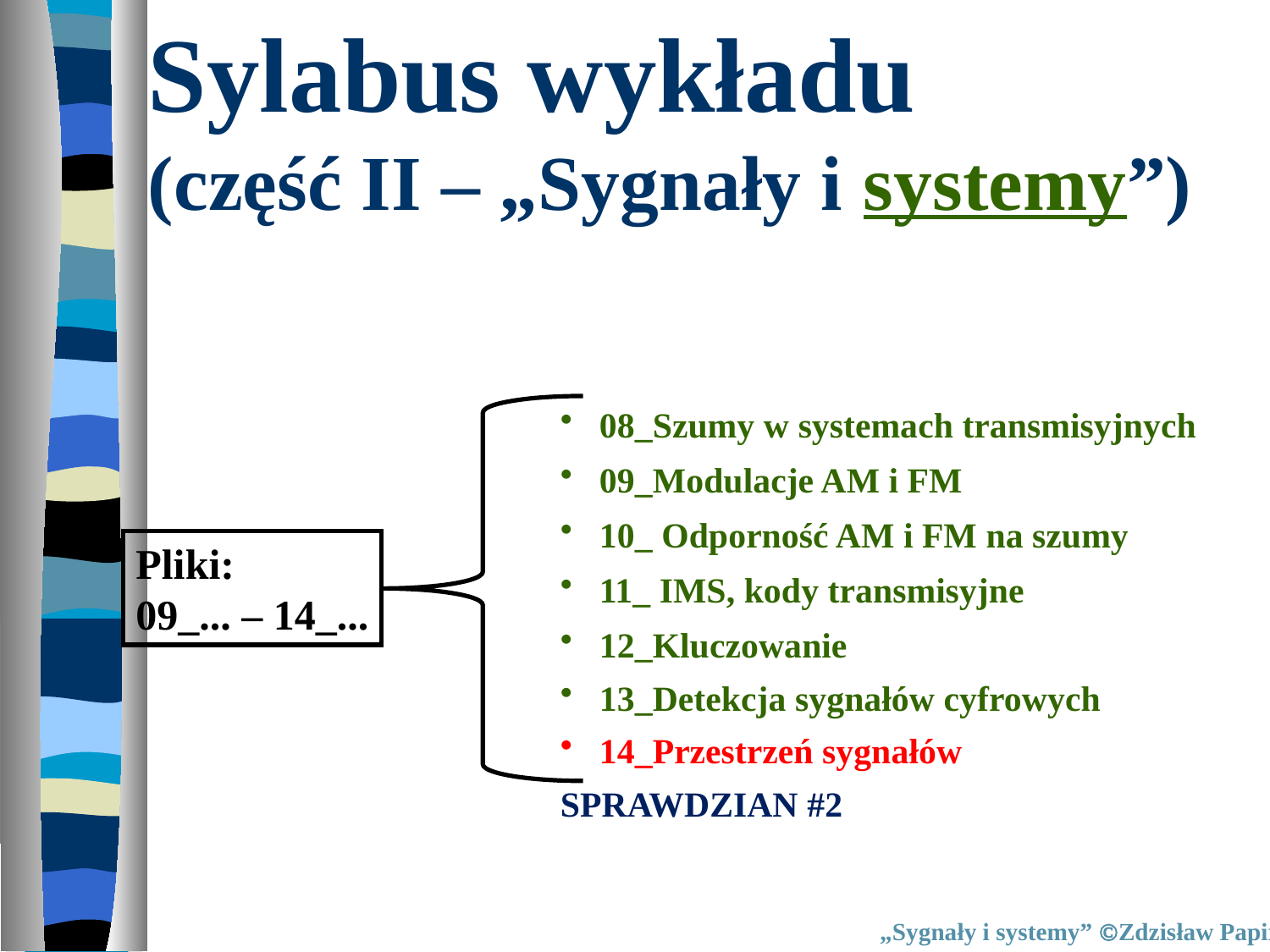

Sylabus wykładu
(część II – „Sygnały i systemy”)

 08_Szumy w systemach transmisyjnych
 09_Modulacje AM i FM
 10_ Odporność AM i FM na szumy
 11_ IMS, kody transmisyjne
 12_Kluczowanie
 13_Detekcja sygnałów cyfrowych
 14_Przestrzeń sygnałów
SPRAWDZIAN #2
Pliki:
09_... – 14_...
„Sygnały i systemy” ©Zdzisław Papir